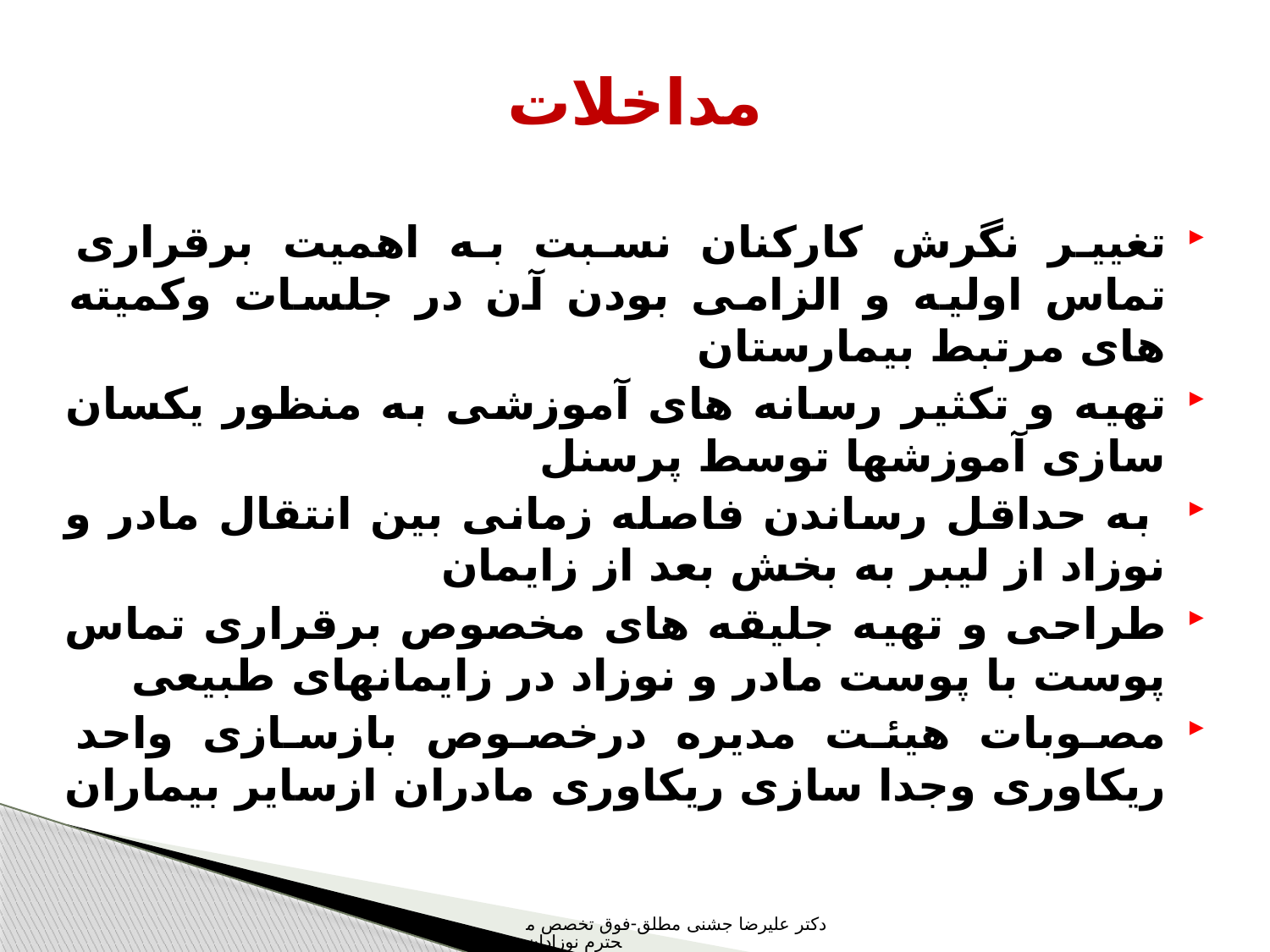

# مداخلات
تغییر نگرش کارکنان نسبت به اهمیت برقراری تماس اولیه و الزامی بودن آن در جلسات وکمیته های مرتبط بیمارستان
تهیه و تکثیر رسانه های آموزشی به منظور یکسان سازی آموزشها توسط پرسنل
 به حداقل رساندن فاصله زمانی بین انتقال مادر و نوزاد از لیبر به بخش بعد از زایمان
طراحی و تهیه جلیقه های مخصوص برقراری تماس پوست با پوست مادر و نوزاد در زایمانهای طبیعی
مصوبات هیئت مدیره درخصوص بازسازی واحد ریکاوری وجدا سازی ریکاوری مادران ازسایر بیماران

دکتر علیرضا جشنی مطلق-فوق تخصص محترم نوزادان